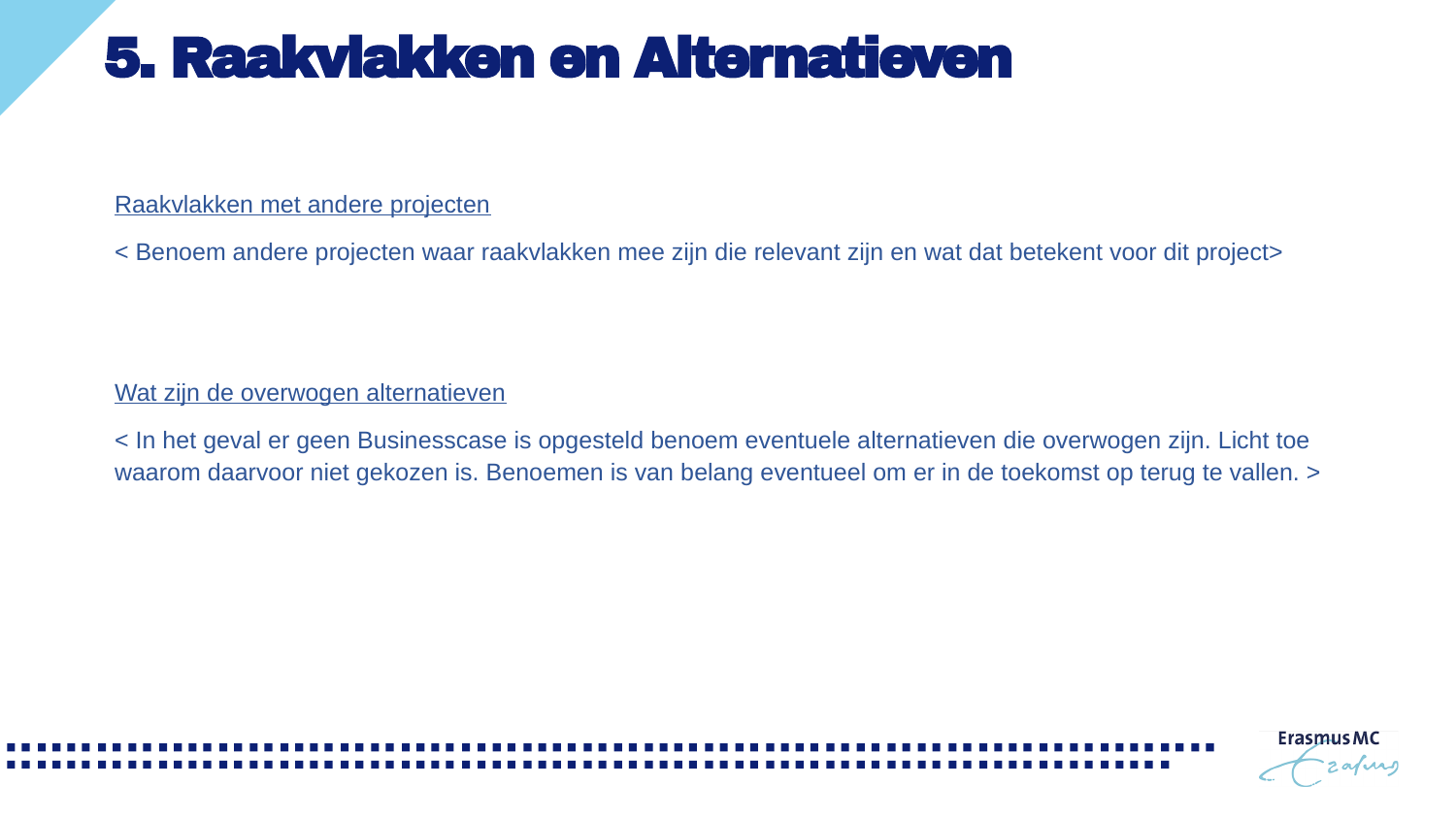

5. Raakvlakken en Alternatieven
Raakvlakken met andere projecten
< Benoem andere projecten waar raakvlakken mee zijn die relevant zijn en wat dat betekent voor dit project>

Wat zijn de overwogen alternatieven
< In het geval er geen Businesscase is opgesteld benoem eventuele alternatieven die overwogen zijn. Licht toe waarom daarvoor niet gekozen is. Benoemen is van belang eventueel om er in de toekomst op terug te vallen. >